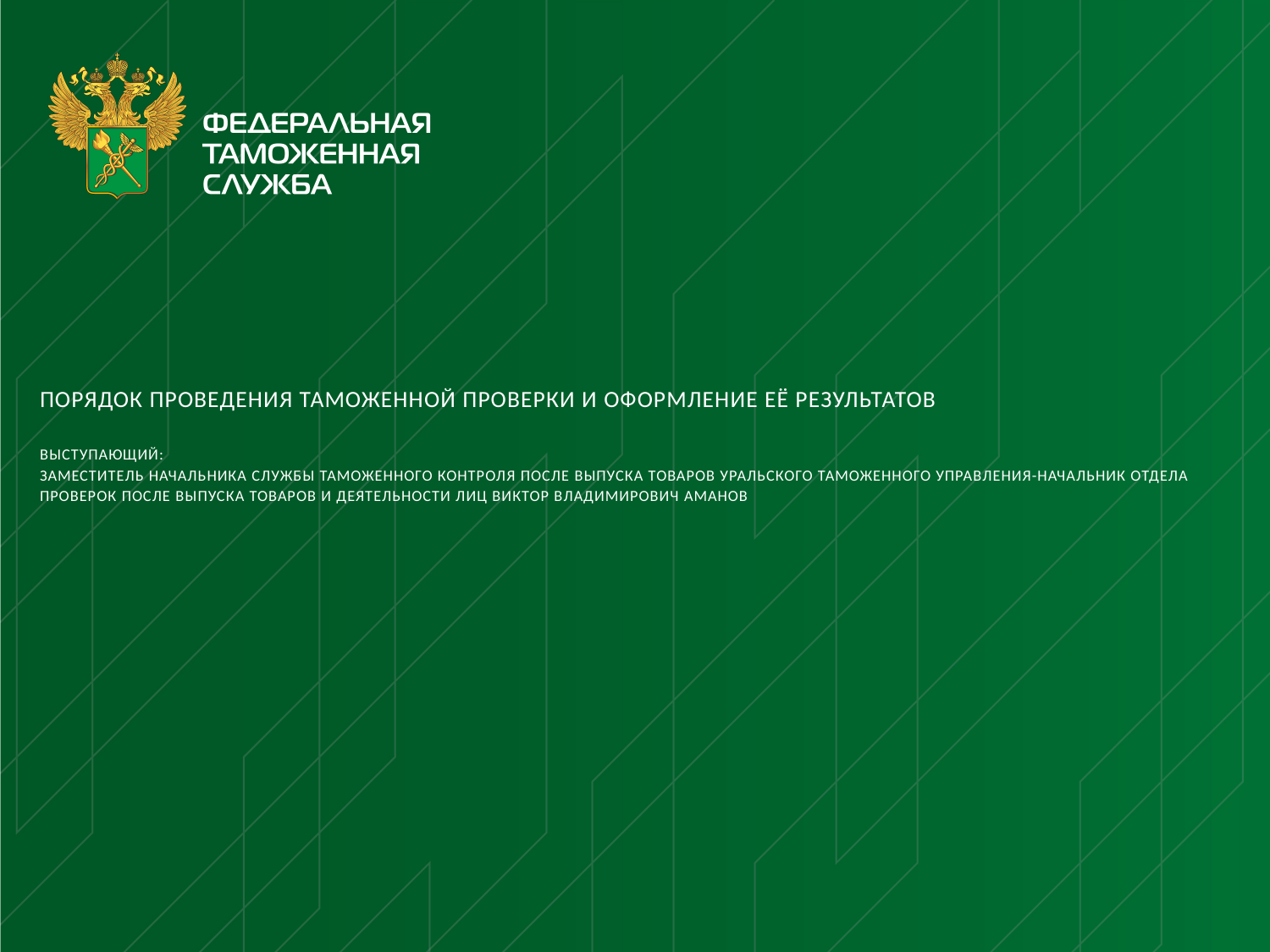

# Порядок проведения таможенной проверки и оформление её результатов выступающий: Заместитель начальника службы таможенного контроля после выпуска товаров уральского таможенного управления-начальник Отдела проверок после выпуска товаров и деятельности лиц Виктор Владимирович Аманов